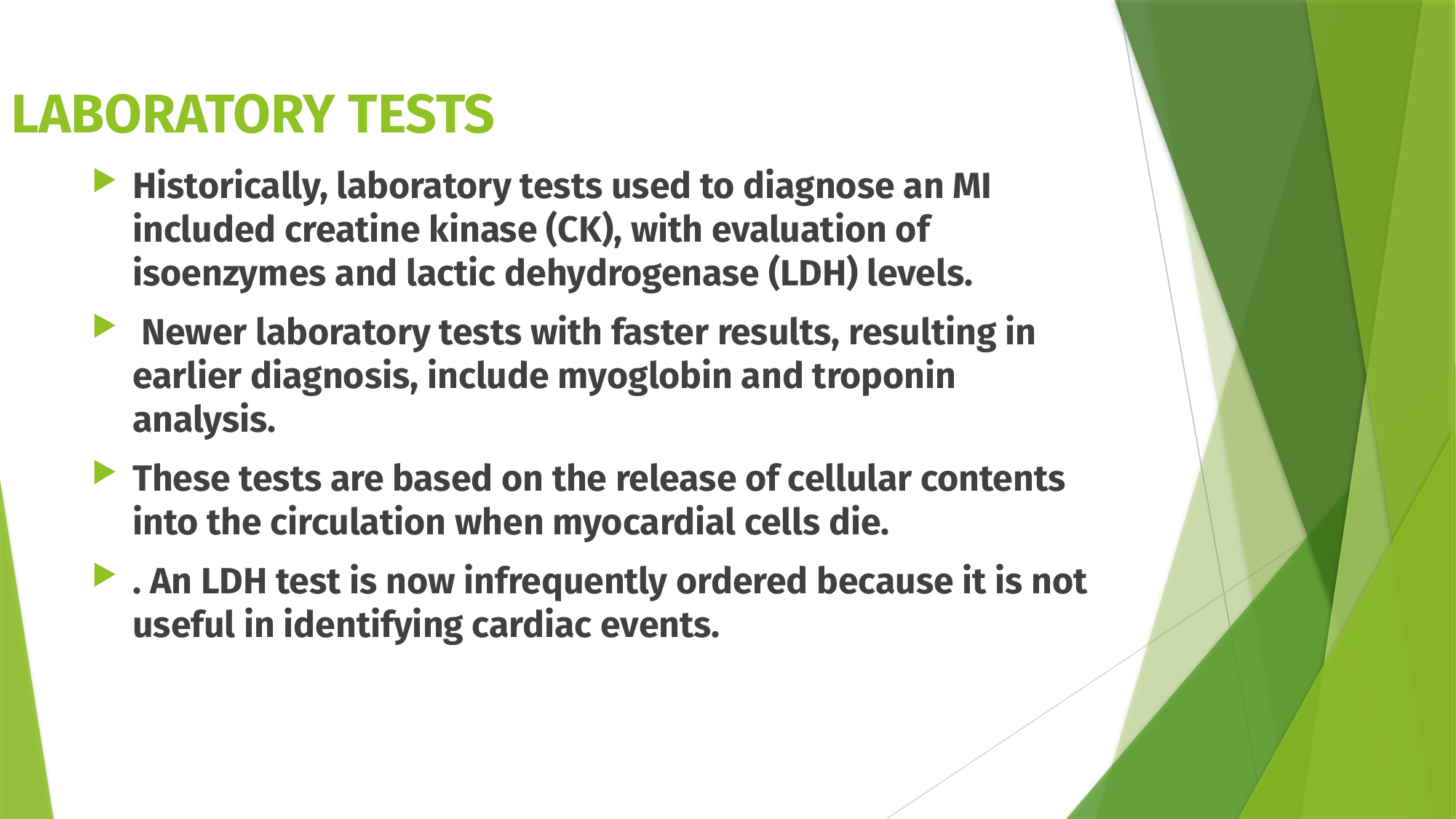

# LABORATORY TESTS
Historically, laboratory tests used to diagnose an MI included creatine kinase (CK), with evaluation of isoenzymes and lactic dehydrogenase (LDH) levels.
 Newer laboratory tests with faster results, resulting in earlier diagnosis, include myoglobin and troponin analysis.
These tests are based on the release of cellular contents into the circulation when myocardial cells die.
. An LDH test is now infrequently ordered because it is not useful in identifying cardiac events.